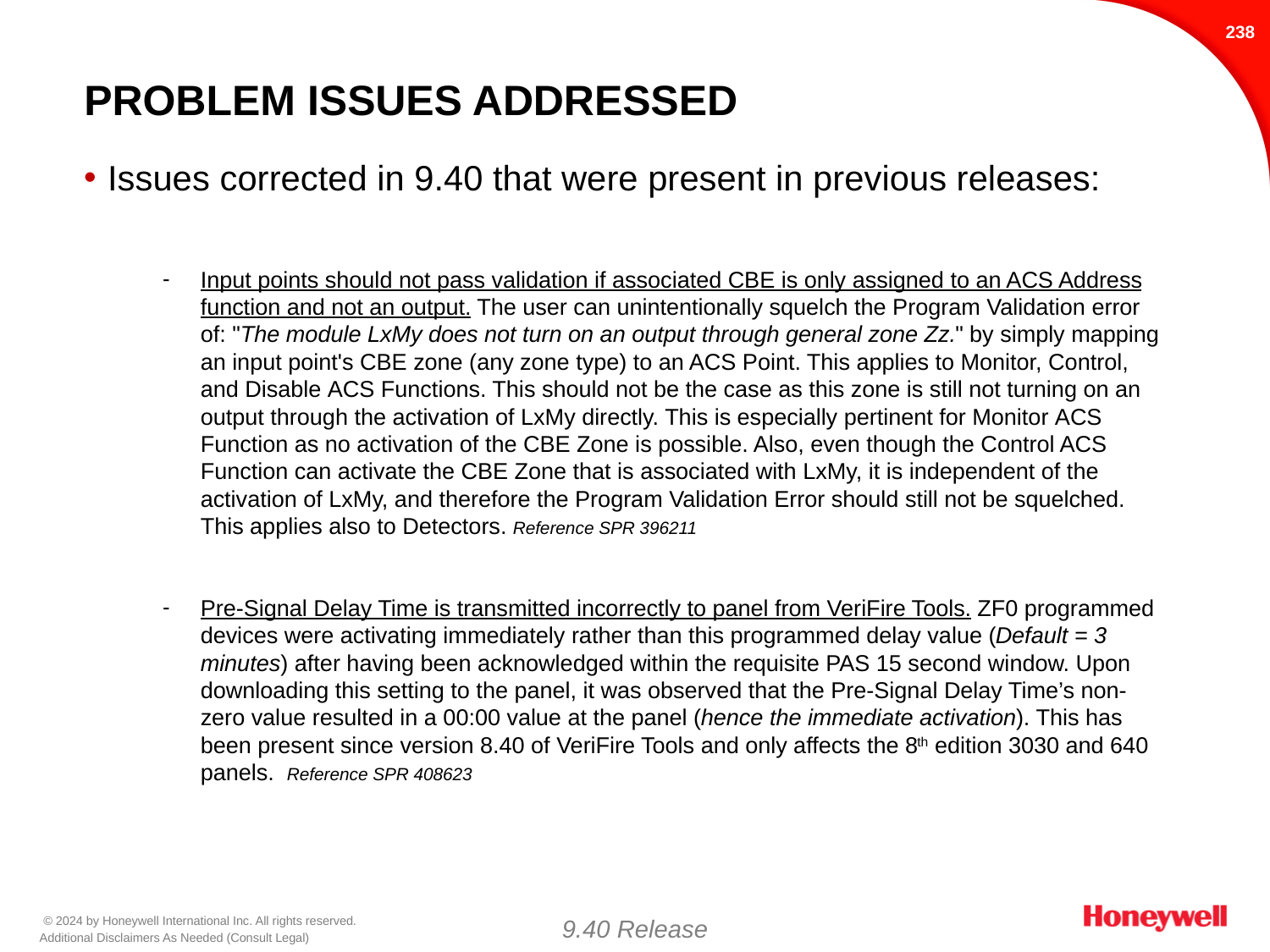

238
# Problem issues addressed
Issues corrected in 9.40 that were present in previous releases:

Input points should not pass validation if associated CBE is only assigned to an ACS Address function and not an output. The user can unintentionally squelch the Program Validation error of: "The module LxMy does not turn on an output through general zone Zz." by simply mapping an input point's CBE zone (any zone type) to an ACS Point. This applies to Monitor, Control, and Disable ACS Functions. This should not be the case as this zone is still not turning on an output through the activation of LxMy directly. This is especially pertinent for Monitor ACS Function as no activation of the CBE Zone is possible. Also, even though the Control ACS Function can activate the CBE Zone that is associated with LxMy, it is independent of the activation of LxMy, and therefore the Program Validation Error should still not be squelched. This applies also to Detectors. Reference SPR 396211

Pre-Signal Delay Time is transmitted incorrectly to panel from VeriFire Tools. ZF0 programmed devices were activating immediately rather than this programmed delay value (Default = 3 minutes) after having been acknowledged within the requisite PAS 15 second window. Upon downloading this setting to the panel, it was observed that the Pre-Signal Delay Time’s non-zero value resulted in a 00:00 value at the panel (hence the immediate activation). This has been present since version 8.40 of VeriFire Tools and only affects the 8th edition 3030 and 640 panels.  Reference SPR 408623

9.40 Release